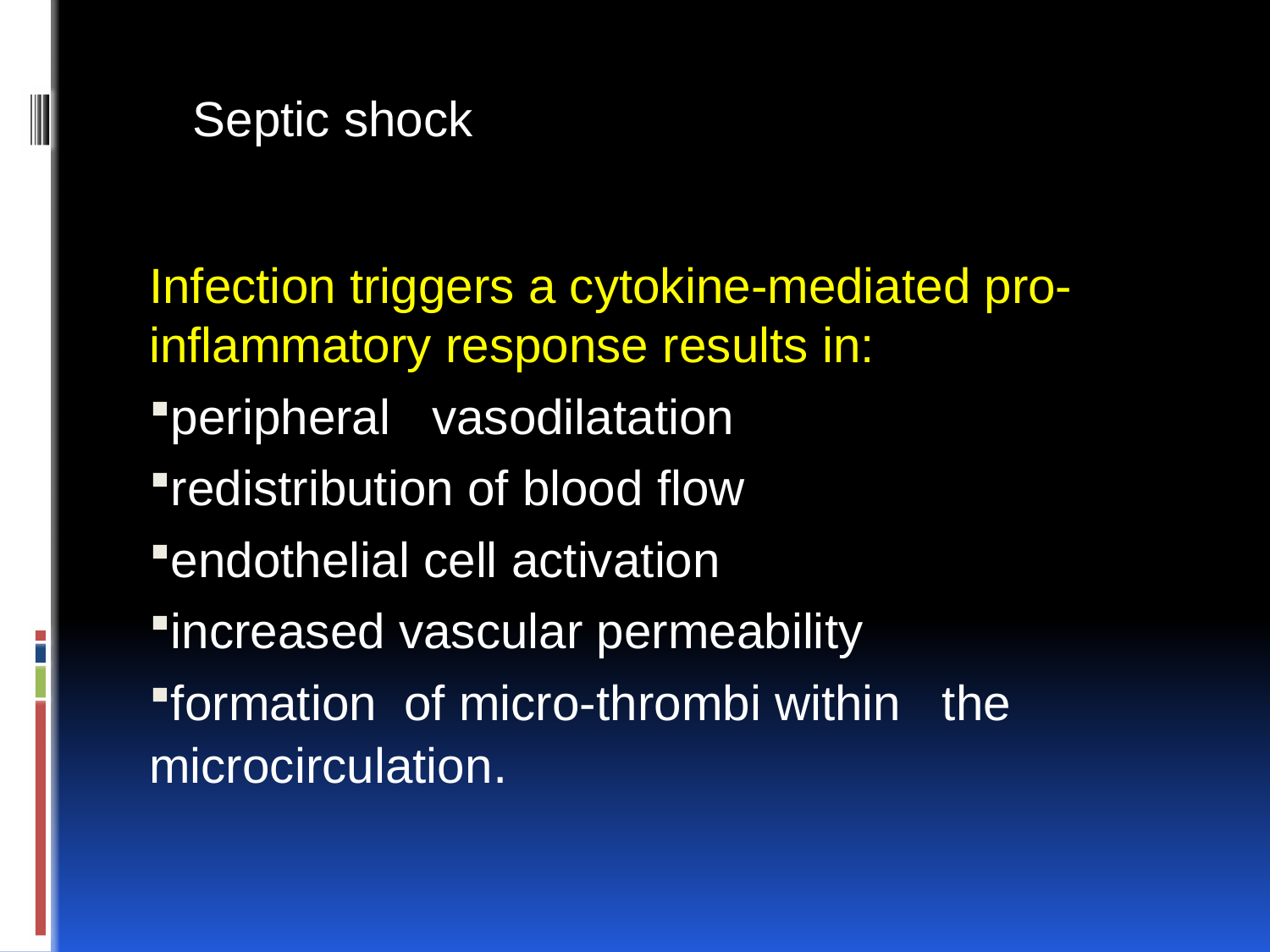

Septic shock
Infection triggers a cytokine-mediated pro-inflammatory response results in:
peripheral   vasodilatation
redistribution of blood flow
endothelial cell activation
increased vascular permeability
formation  of micro-thrombi within   the   microcirculation.